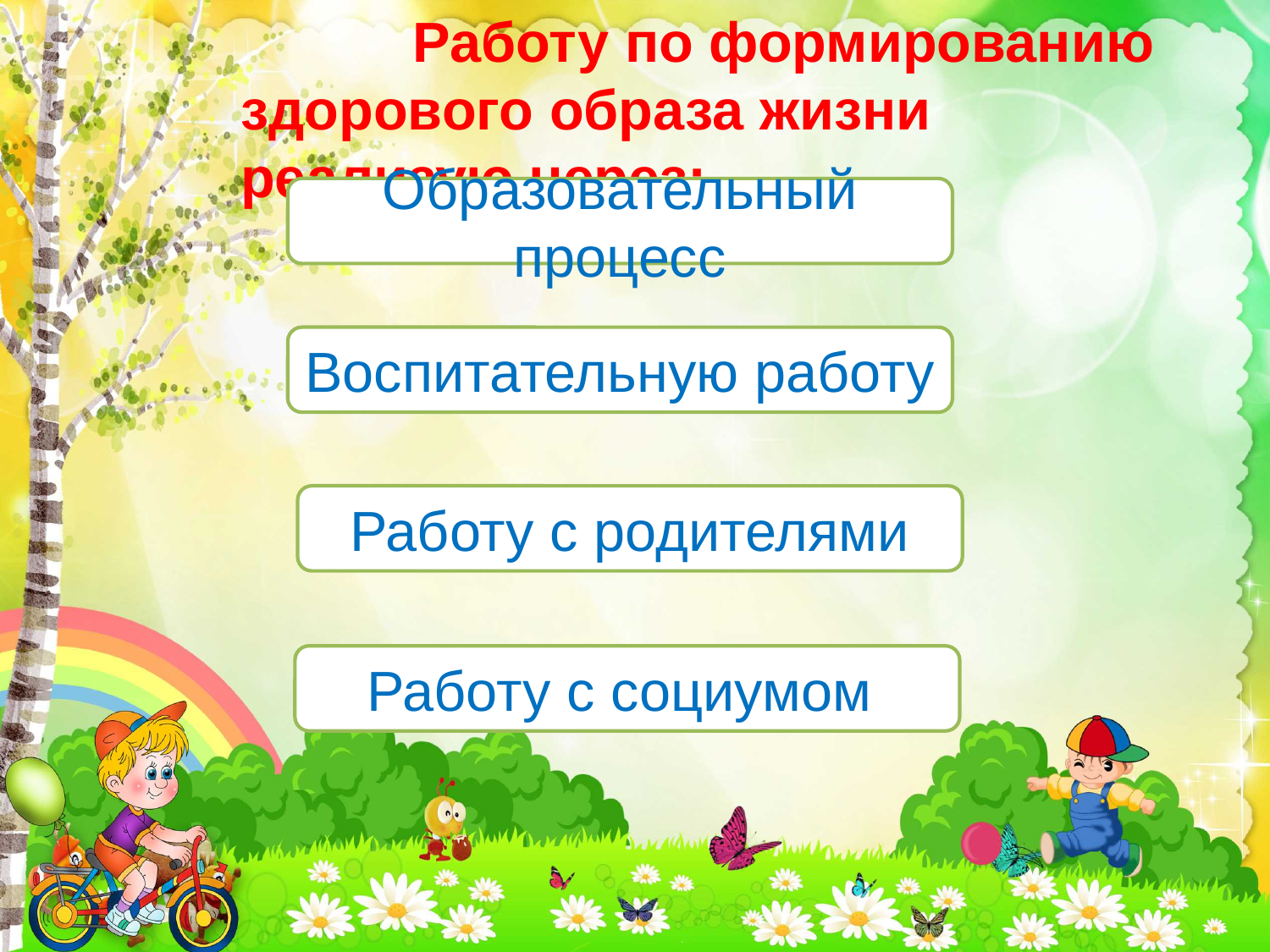

Работу по формированию
здорового образа жизни  реализую через:

Образовательный процесс
Воспитательную работу
Работу с родителями
Работу с социумом